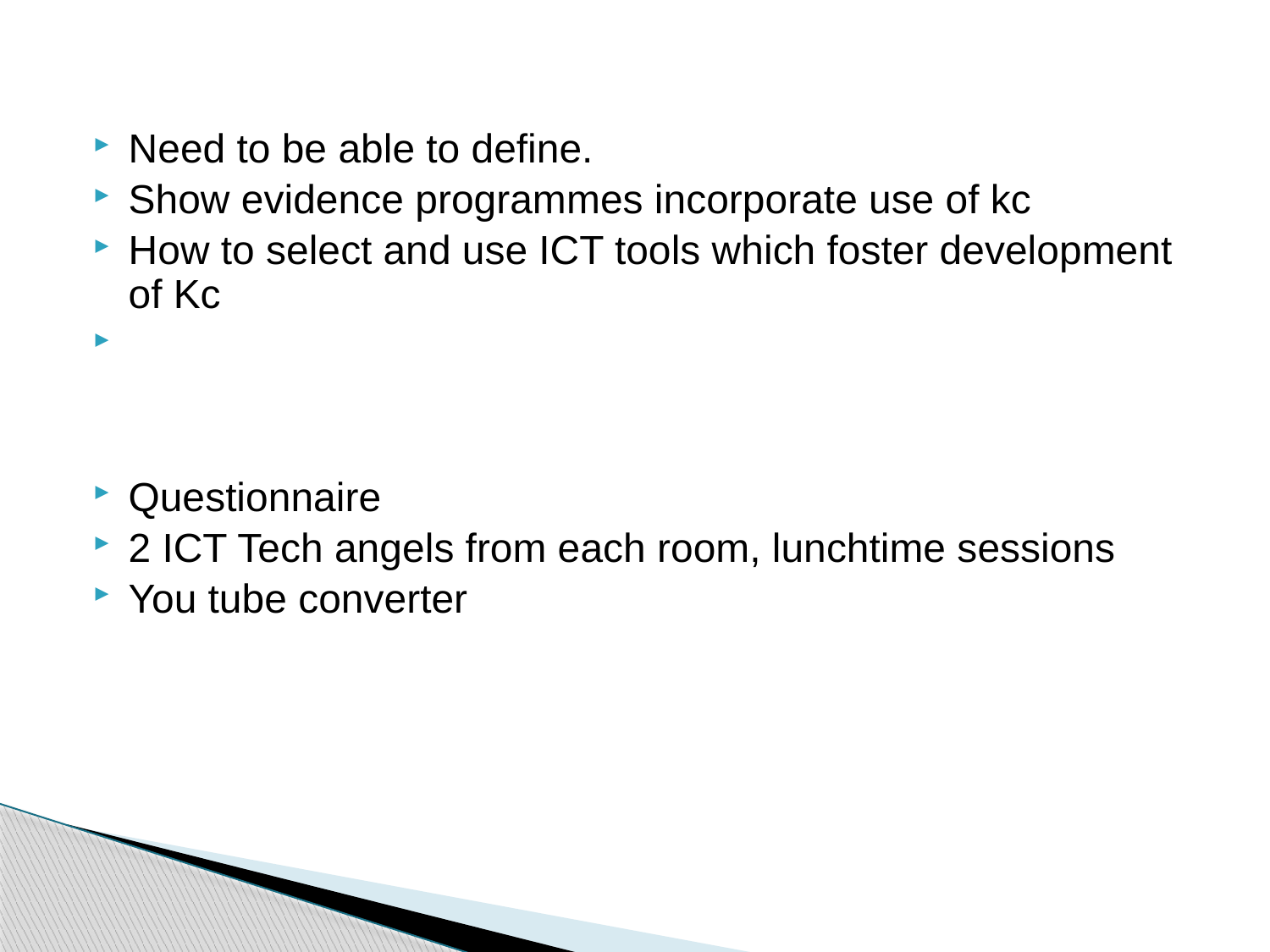

Need to be able to define.
Show evidence programmes incorporate use of kc
How to select and use ICT tools which foster development of Kc

Questionnaire
2 ICT Tech angels from each room, lunchtime sessions
You tube converter